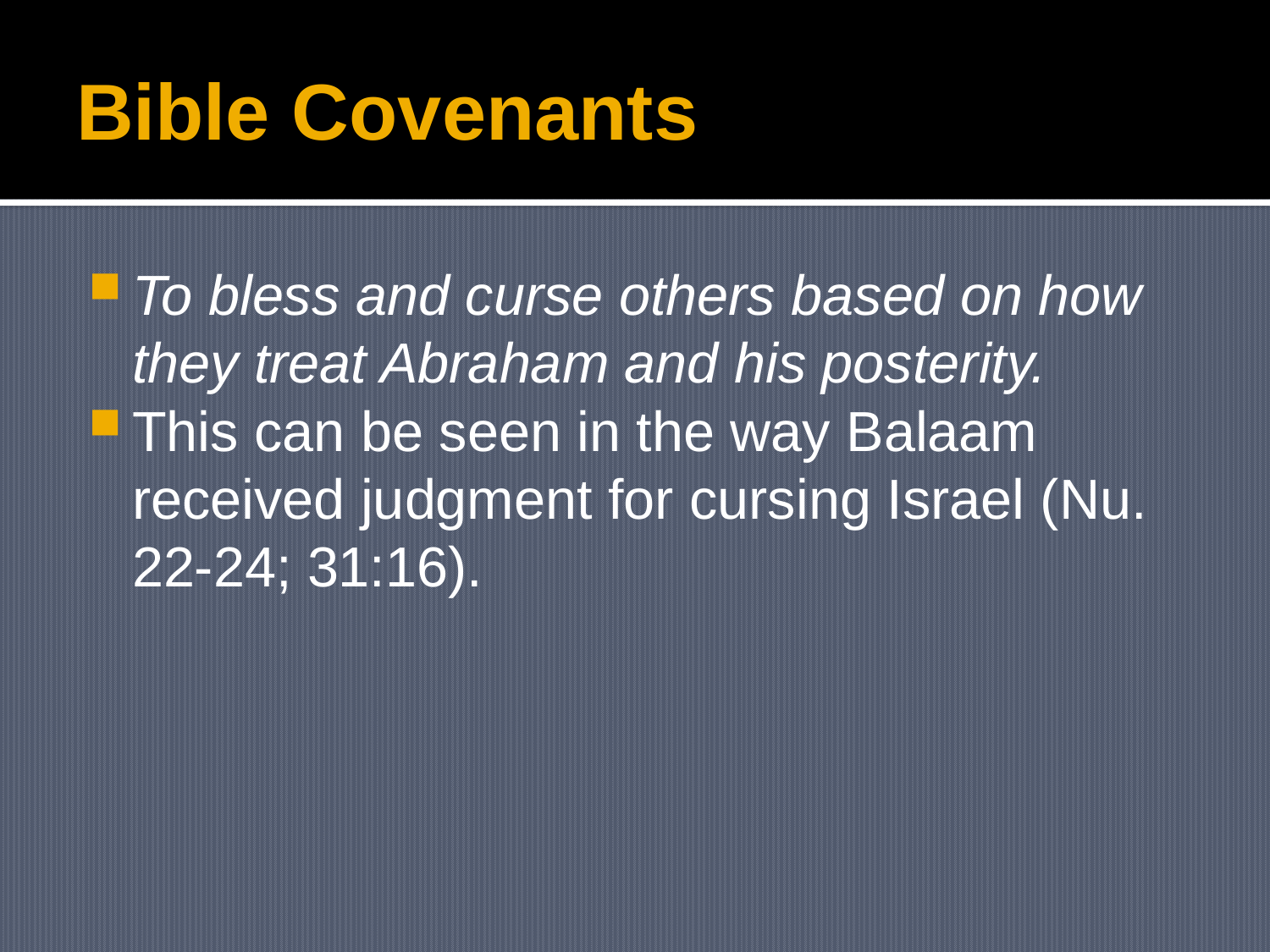

# Bible Covenants
To bless and curse others based on how they treat Abraham and his posterity.
This can be seen in the way Balaam received judgment for cursing Israel (Nu. 22-24; 31:16).